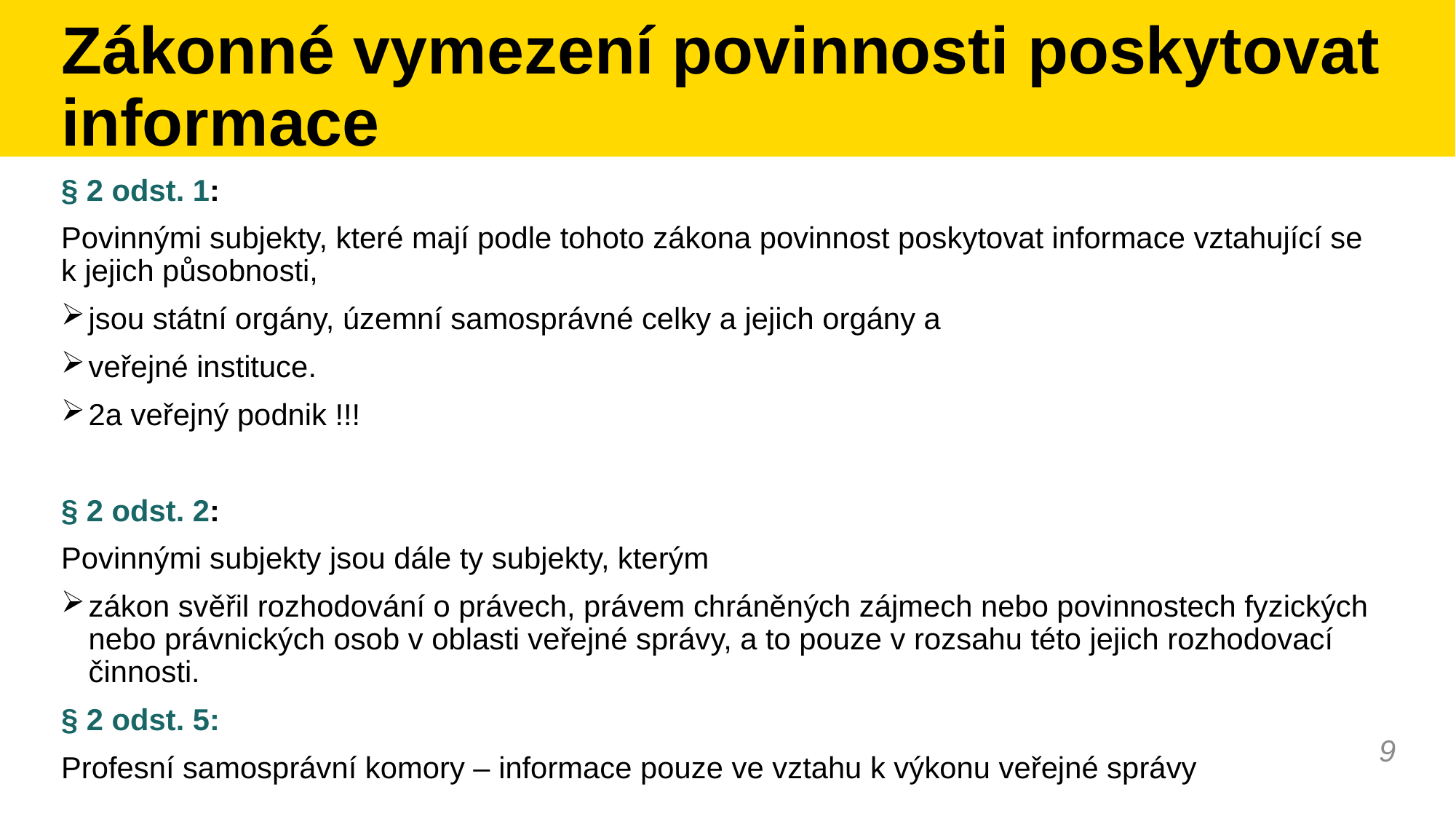

# Zákonné vymezení povinnosti poskytovat informace
§ 2 odst. 1:
Povinnými subjekty, které mají podle tohoto zákona povinnost poskytovat informace vztahující se k jejich působnosti,
jsou státní orgány, územní samosprávné celky a jejich orgány a
veřejné instituce.
2a veřejný podnik !!!

§ 2 odst. 2:
Povinnými subjekty jsou dále ty subjekty, kterým
zákon svěřil rozhodování o právech, právem chráněných zájmech nebo povinnostech fyzických nebo právnických osob v oblasti veřejné správy, a to pouze v rozsahu této jejich rozhodovací činnosti.
§ 2 odst. 5:
Profesní samosprávní komory – informace pouze ve vztahu k výkonu veřejné správy
9